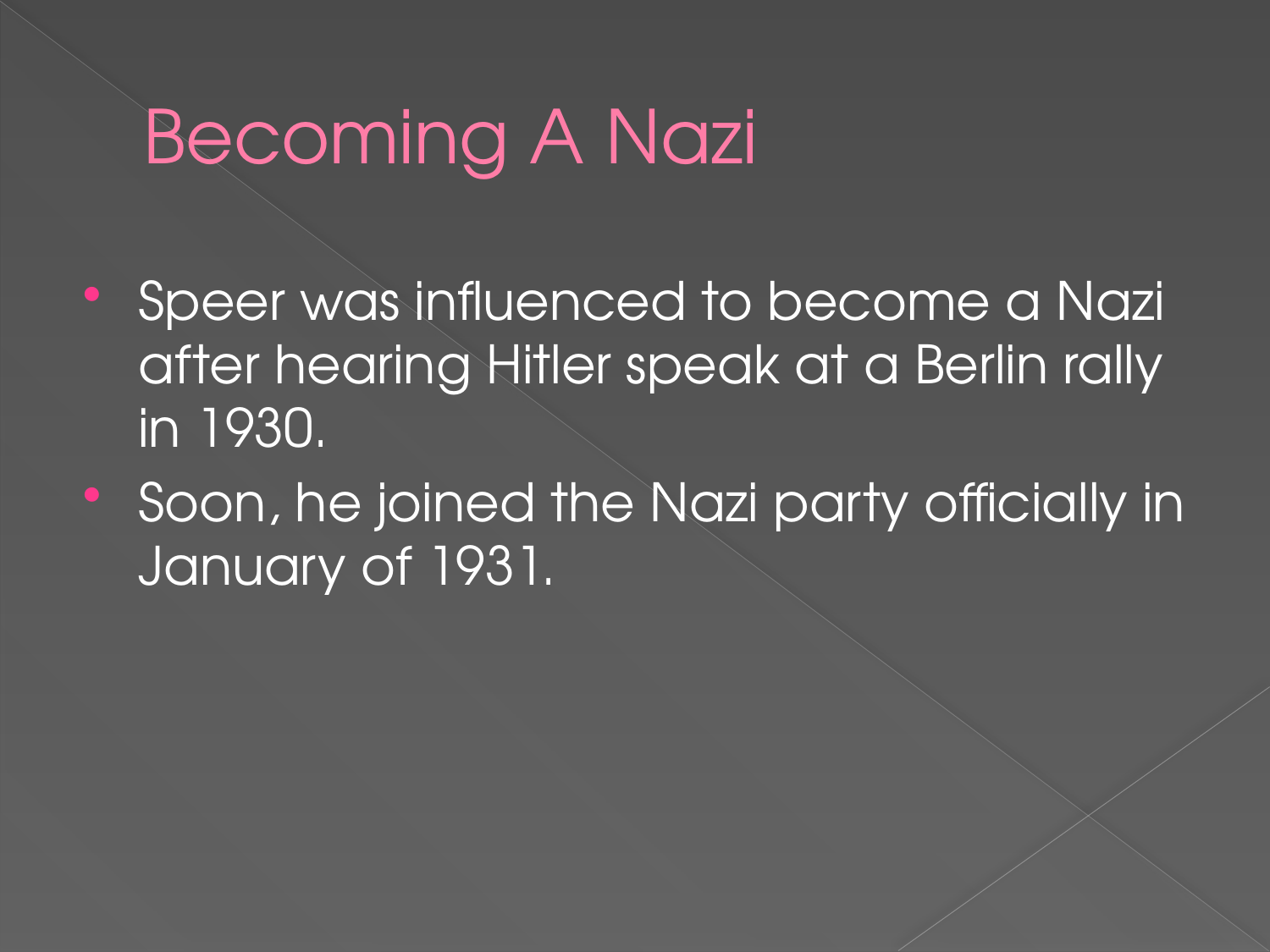

# Becoming A Nazi
Speer was influenced to become a Nazi after hearing Hitler speak at a Berlin rally in 1930.
Soon, he joined the Nazi party officially in January of 1931.